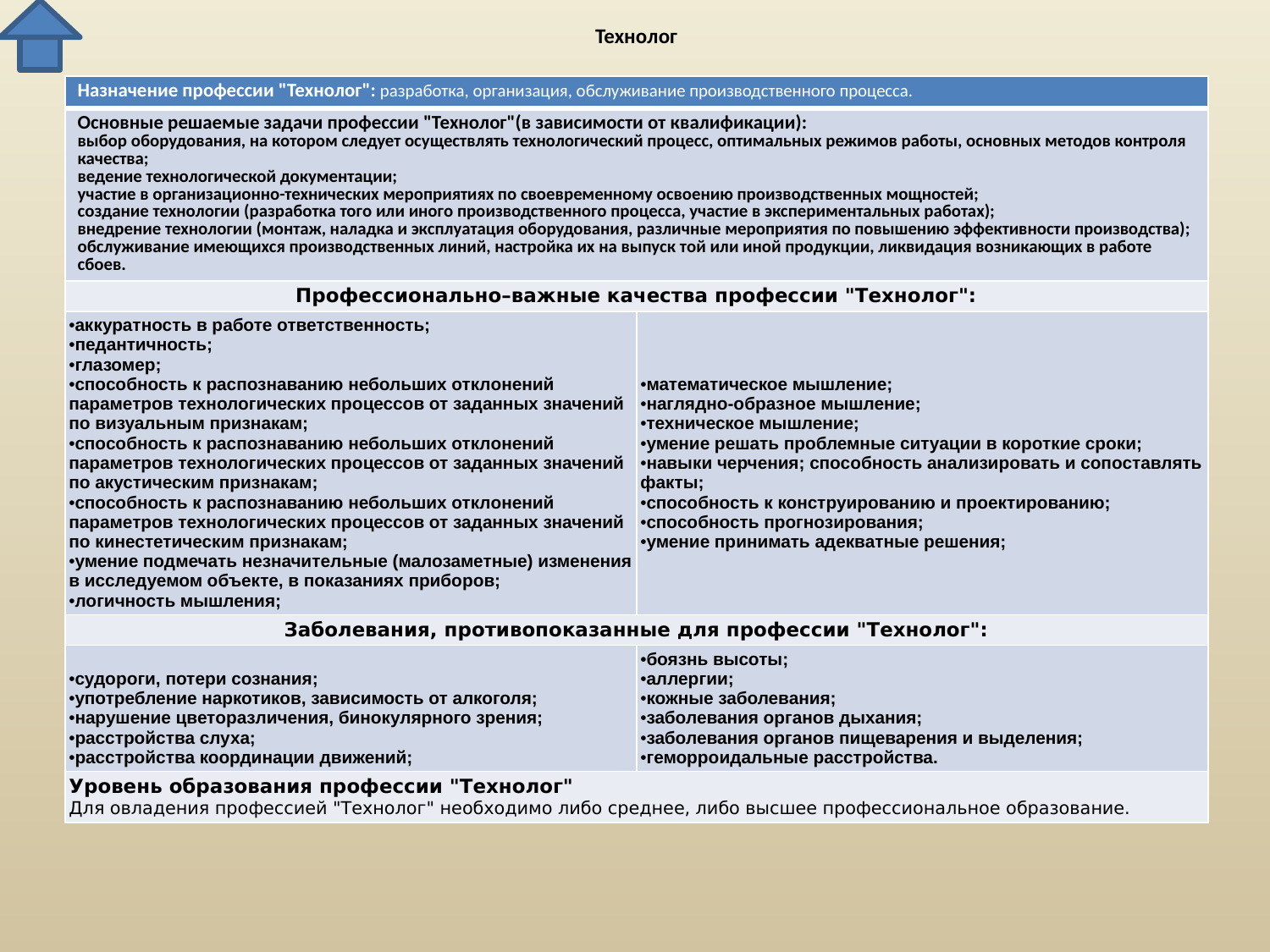

# Технолог
| Назначение профессии "Технолог": разработка, организация, обслуживание производственного процесса. |  |
| --- | --- |
| Основные решаемые задачи профессии "Технолог"(в зависимости от квалификации): выбор оборудования, на котором следует осуществлять технологический процесс, оптимальных режимов работы, основных методов контроля качества; ведение технологической документации; участие в организационно-технических мероприятиях по своевременному освоению производственных мощностей; создание технологии (разработка того или иного производственного процесса, участие в экспериментальных работах); внедрение технологии (монтаж, наладка и эксплуатация оборудования, различные мероприятия по повышению эффективности производства); обслуживание имеющихся производственных линий, настройка их на выпуск той или иной продукции, ликвидация возникающих в работе сбоев. |  |
| Профессионально–важные качества профессии "Технолог": |  |
| аккуратность в работе ответственность; педантичность; глазомер; способность к распознаванию небольших отклонений параметров технологических процессов от заданных значений по визуальным признакам; способность к распознаванию небольших отклонений параметров технологических процессов от заданных значений по акустическим признакам; способность к распознаванию небольших отклонений параметров технологических процессов от заданных значений по кинестетическим признакам; умение подмечать незначительные (малозаметные) изменения в исследуемом объекте, в показаниях приборов; логичность мышления; | математическое мышление; наглядно-образное мышление; техническое мышление; умение решать проблемные ситуации в короткие сроки; навыки черчения; способность анализировать и сопоставлять факты; способность к конструированию и проектированию; способность прогнозирования; умение принимать адекватные решения; |
| Заболевания, противопоказанные для профессии "Технолог": |  |
| судороги, потери сознания; употребление наркотиков, зависимость от алкоголя; нарушение цветоразличения, бинокулярного зрения; расстройства слуха; расстройства координации движений; | боязнь высоты; аллергии; кожные заболевания; заболевания органов дыхания; заболевания органов пищеварения и выделения; геморроидальные расстройства. |
| Уровень образования профессии "Технолог" Для овладения профессией "Технолог" необходимо либо среднее, либо высшее профессиональное образование. |  |